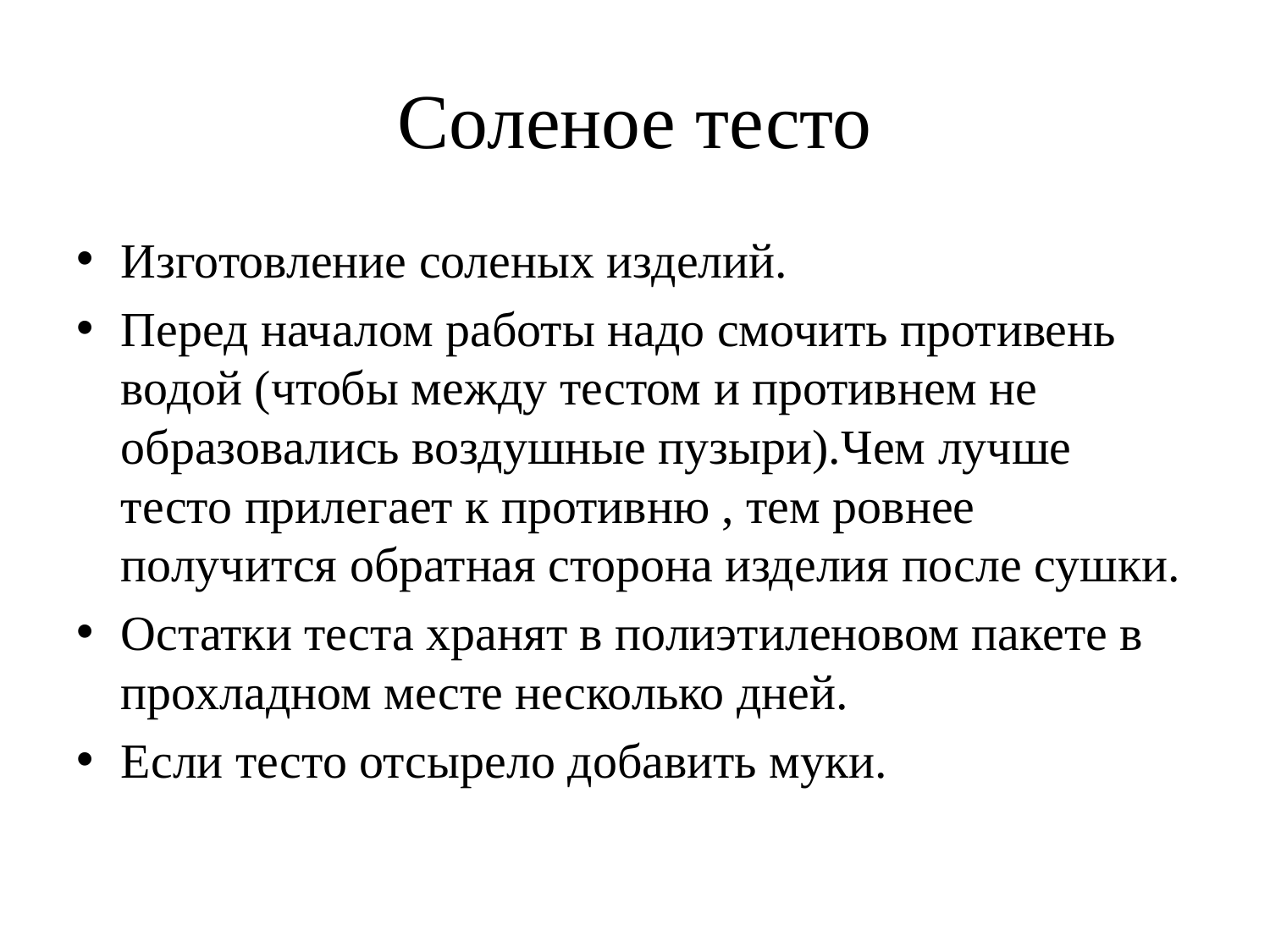

# Соленое тесто
Изготовление соленых изделий.
Перед началом работы надо смочить противень водой (чтобы между тестом и противнем не образовались воздушные пузыри).Чем лучше тесто прилегает к противню , тем ровнее получится обратная сторона изделия после сушки.
Остатки теста хранят в полиэтиленовом пакете в прохладном месте несколько дней.
Если тесто отсырело добавить муки.